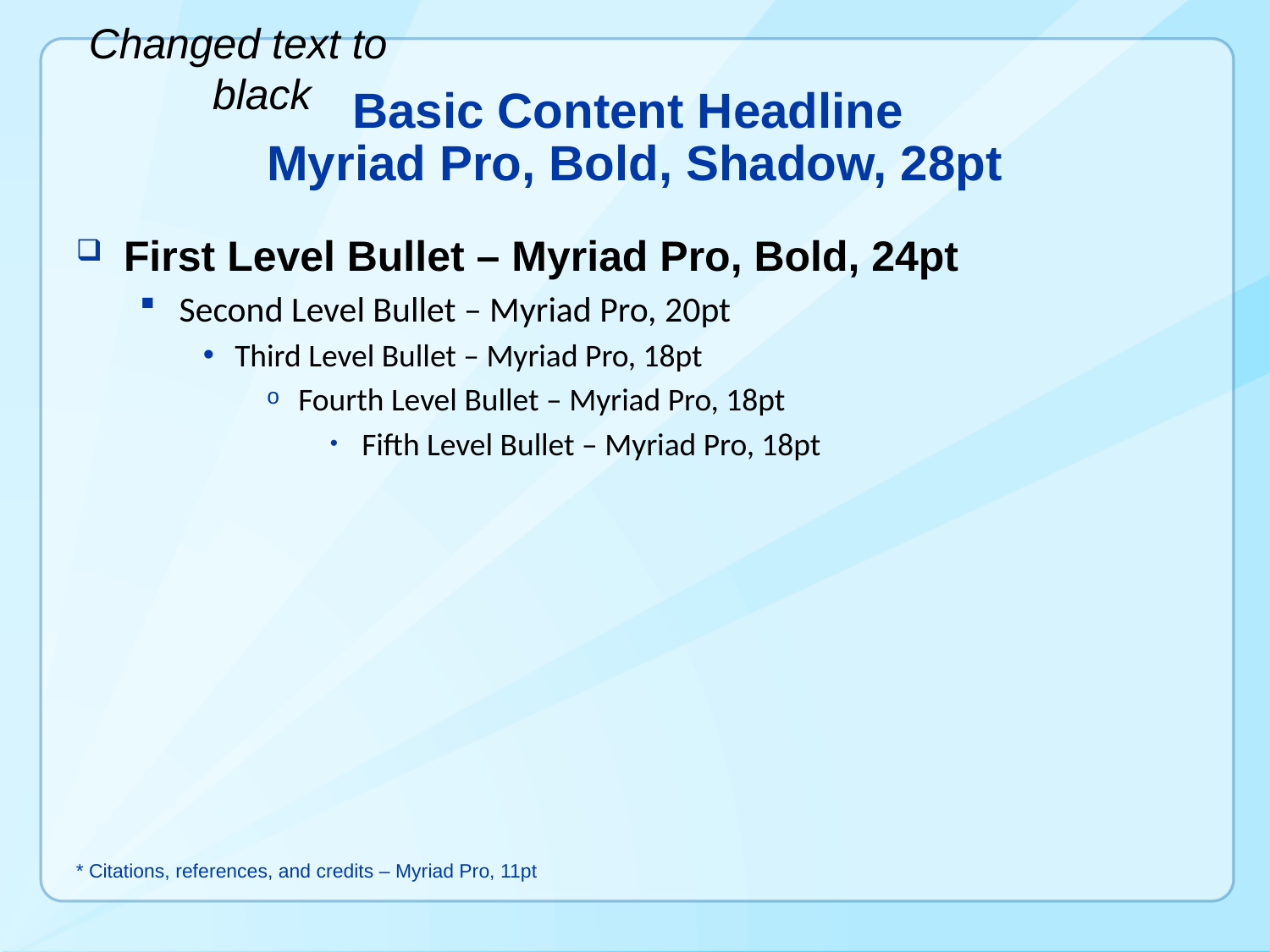

Changed text to black
# Basic Content Headline Myriad Pro, Bold, Shadow, 28pt
First Level Bullet – Myriad Pro, Bold, 24pt
Second Level Bullet – Myriad Pro, 20pt
Third Level Bullet – Myriad Pro, 18pt
Fourth Level Bullet – Myriad Pro, 18pt
Fifth Level Bullet – Myriad Pro, 18pt
* Citations, references, and credits – Myriad Pro, 11pt